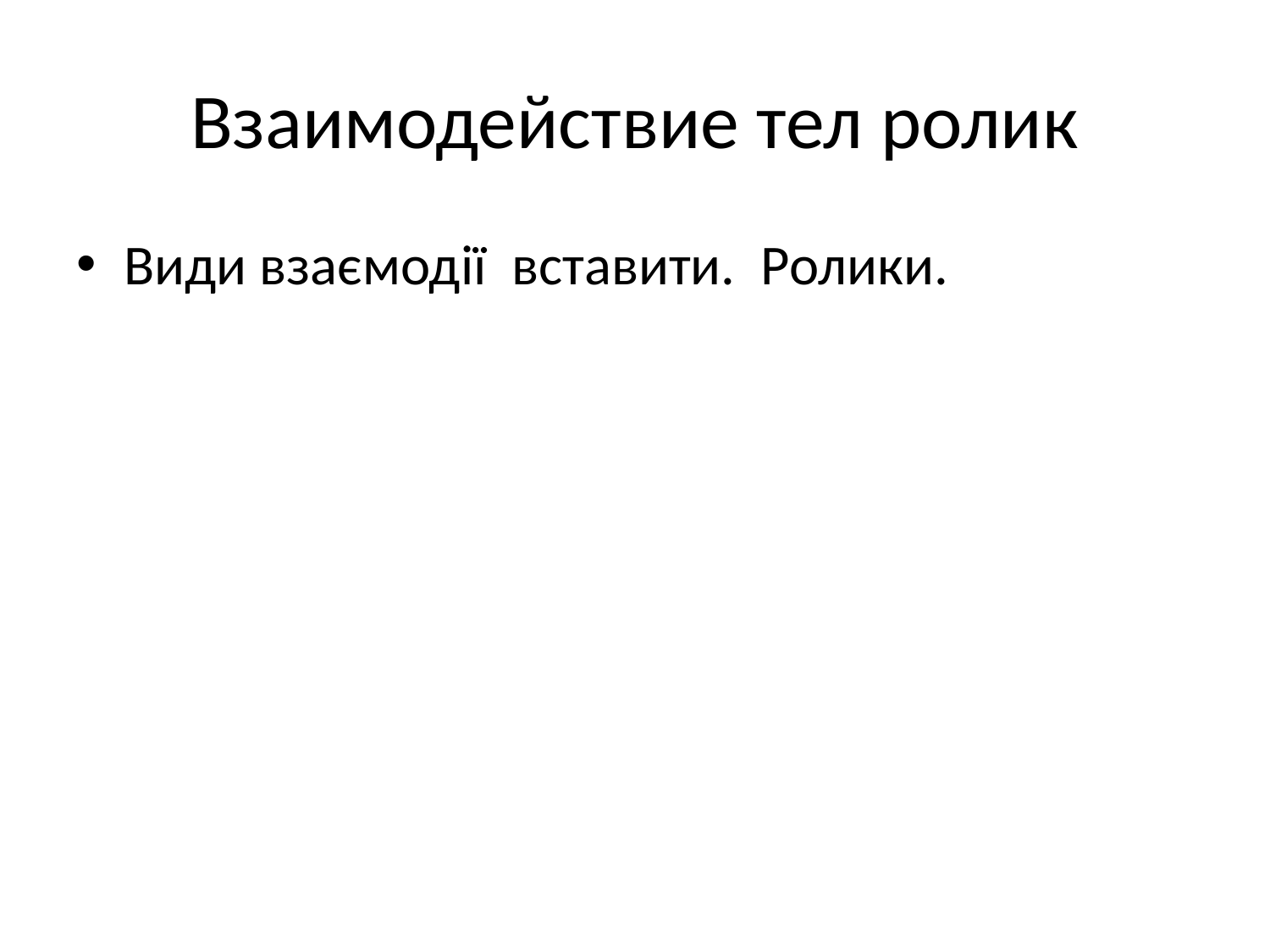

# Взаимодействие тел ролик
Види взаємодії  вставити.  Ролики.